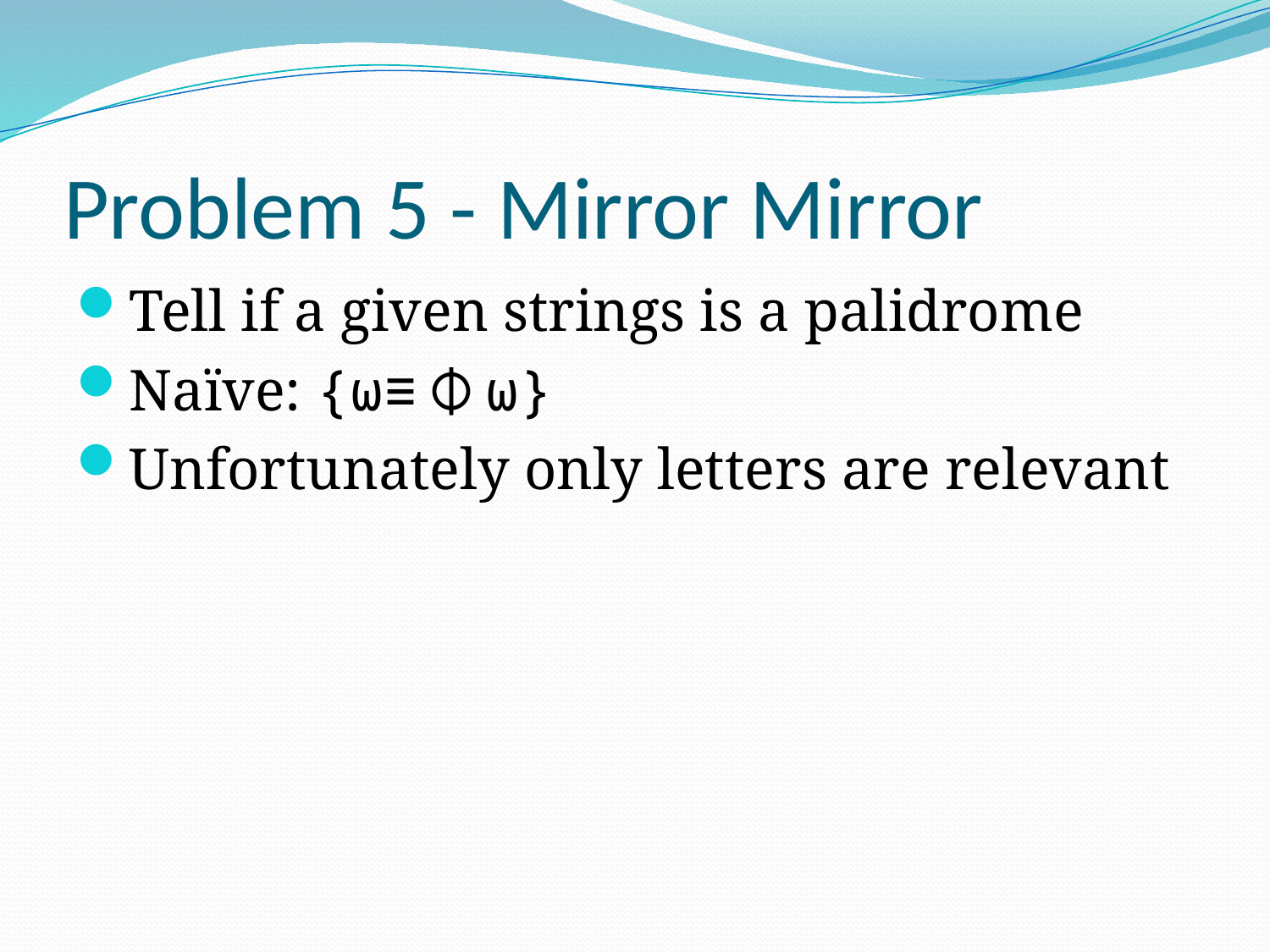

# Problem 5 - Mirror Mirror
Tell if a given strings is a palidrome
Naïve: {⍵≡⌽⍵}
Unfortunately only letters are relevant